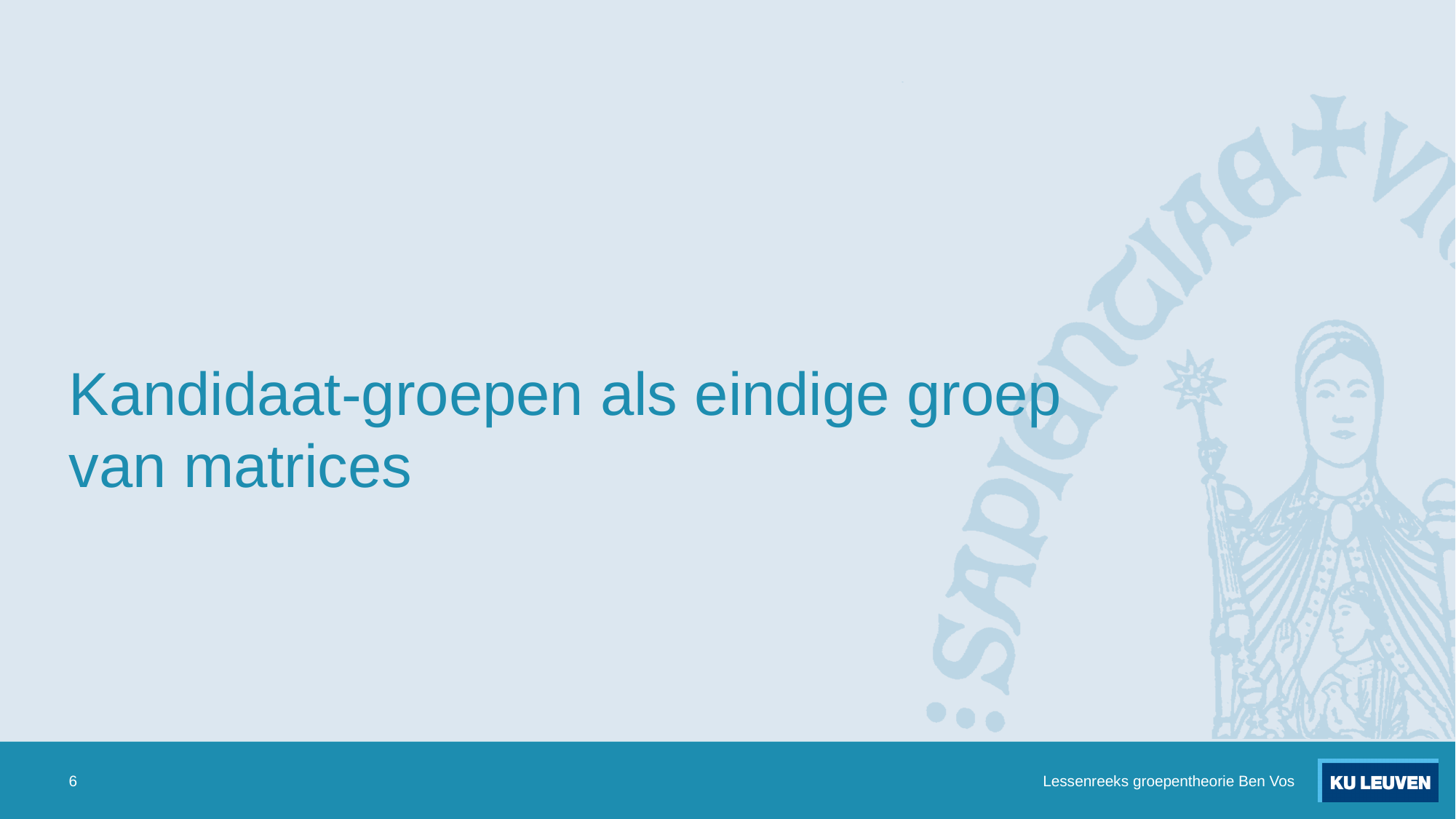

# Kandidaat-groepen als eindige groep van matrices

6
Lessenreeks groepentheorie Ben Vos